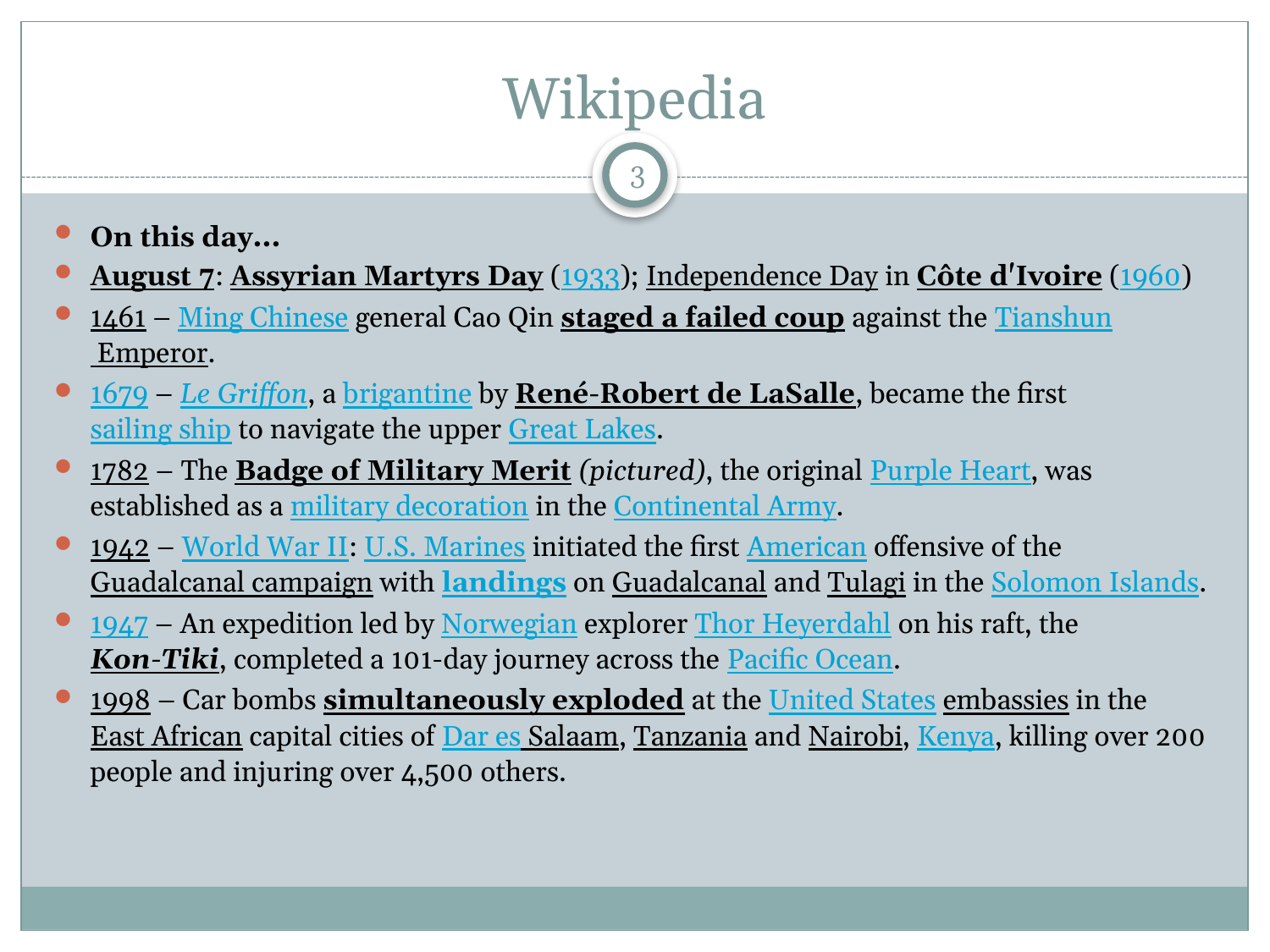

# Wikipedia
3
On this day...
August 7: Assyrian Martyrs Day (1933); Independence Day in Côte d'Ivoire (1960)
1461 – Ming Chinese general Cao Qin staged a failed coup against the Tianshun Emperor.
1679 – Le Griffon, a brigantine by René-Robert de LaSalle, became the first sailing ship to navigate the upper Great Lakes.
1782 – The Badge of Military Merit (pictured), the original Purple Heart, was established as a military decoration in the Continental Army.
1942 – World War II: U.S. Marines initiated the first American offensive of the Guadalcanal campaign with landings on Guadalcanal and Tulagi in the Solomon Islands.
1947 – An expedition led by Norwegian explorer Thor Heyerdahl on his raft, the Kon-Tiki, completed a 101-day journey across the Pacific Ocean.
1998 – Car bombs simultaneously exploded at the United States embassies in the East African capital cities of Dar es Salaam, Tanzania and Nairobi, Kenya, killing over 200 people and injuring over 4,500 others.